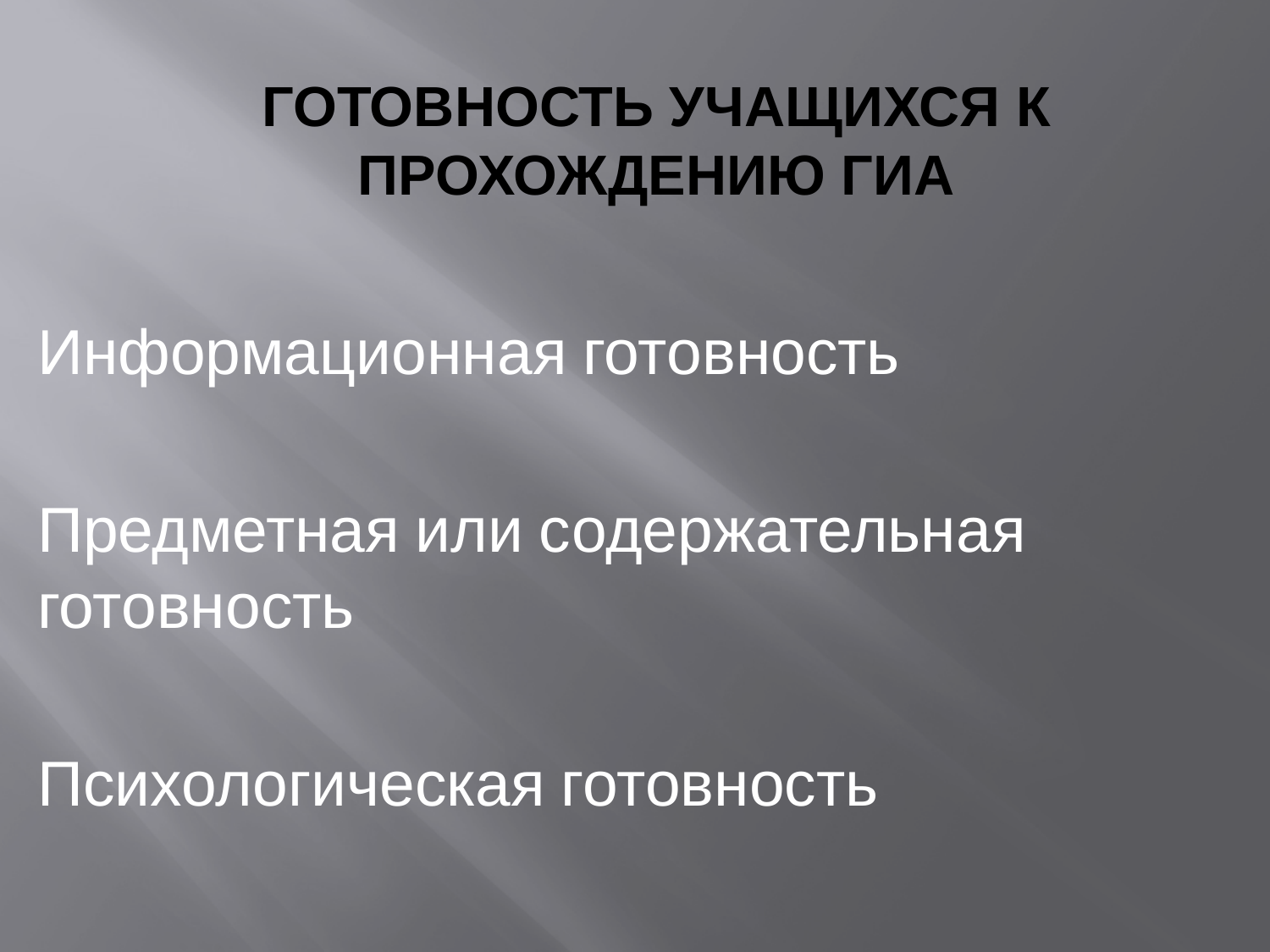

# Готовность учащихся к прохождению ГИА

Информационная готовность

Предметная или содержательная готовность

Психологическая готовность